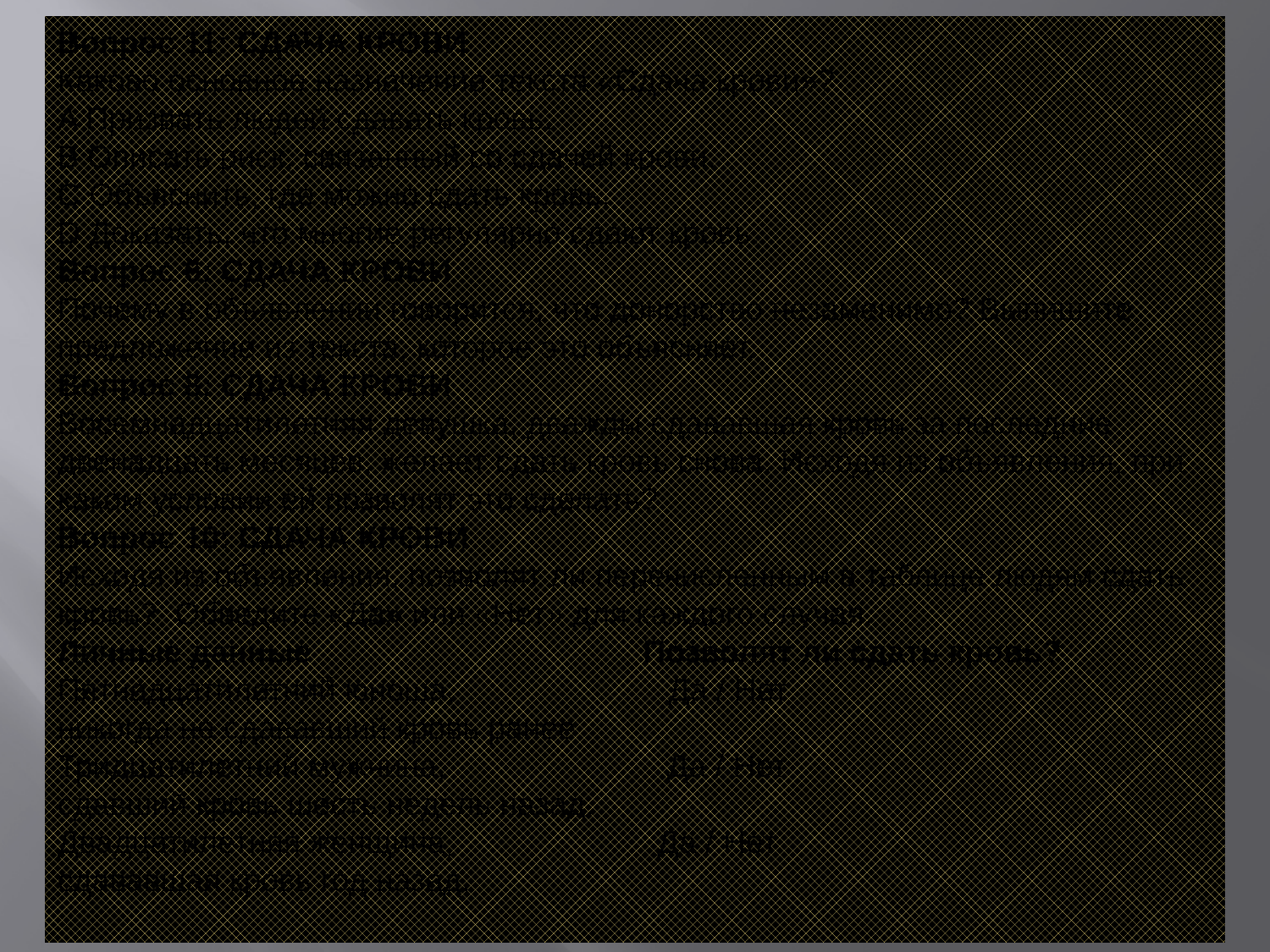

Вопрос 11: СДАЧА КРОВИ
Каково основное назначение текста «Сдача крови»?
A Призвать людей сдавать кровь.
B Описать риск, связанный со сдачей крови.
C Объяснить, где можно сдать кровь.
D Доказать, что многие регулярно сдают кровь.
Вопрос 6: СДАЧА КРОВИ
Почему в объявлении говорится, что донорство незаменимо? Выпишите предложение из текста, которое это объясняет.
Вопрос 8: СДАЧА КРОВИ
Восемнадцатилетняя девушка, дважды сдававшая кровь за последние двенадцать месяцев, желает сдать кровь снова. Исходя из объявления, при каком условии ей позволят это сделать?
Вопрос 10: СДАЧА КРОВИ
Исходя из объявления, позволят ли перечисленным в таблице людям сдать кровь?  Обведите «Да» или «Нет» для каждого случая.
Личные данные 	                       Позволят ли сдать кровь?
Пятнадцатилетний юноша,                        Да / Нет
никогда не сдававший кровь ранее.
Тридцатилетний мужчина,                         Да / Нет
сдавший кровь шесть недель назад.
Двадцатилетняя женщина,                       Да / Нет
сдававшая кровь год назад.